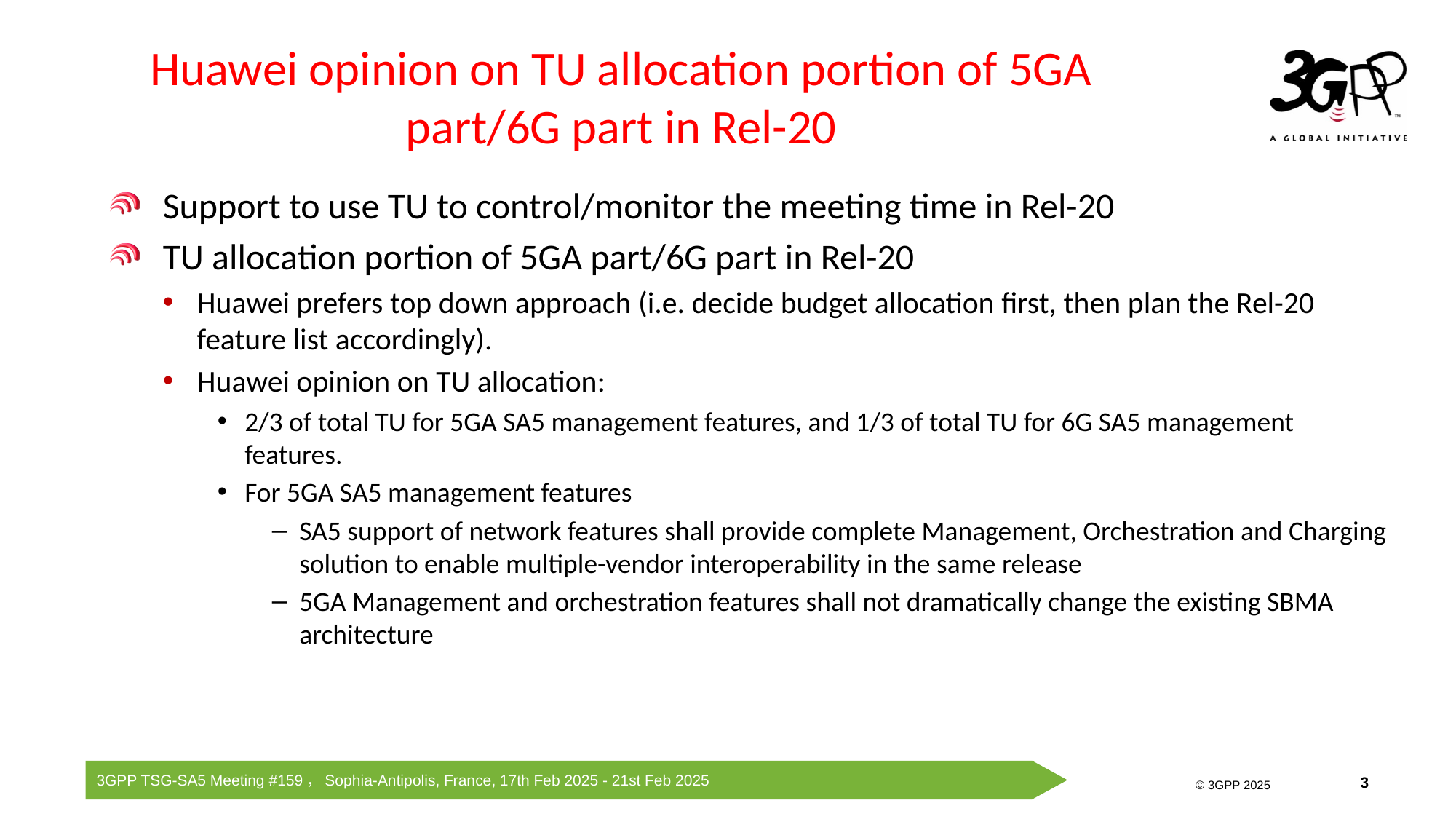

# Huawei opinion on TU allocation portion of 5GA part/6G part in Rel-20
Support to use TU to control/monitor the meeting time in Rel-20
TU allocation portion of 5GA part/6G part in Rel-20
Huawei prefers top down approach (i.e. decide budget allocation first, then plan the Rel-20 feature list accordingly).
Huawei opinion on TU allocation:
2/3 of total TU for 5GA SA5 management features, and 1/3 of total TU for 6G SA5 management features.
For 5GA SA5 management features
SA5 support of network features shall provide complete Management, Orchestration and Charging solution to enable multiple-vendor interoperability in the same release
5GA Management and orchestration features shall not dramatically change the existing SBMA architecture